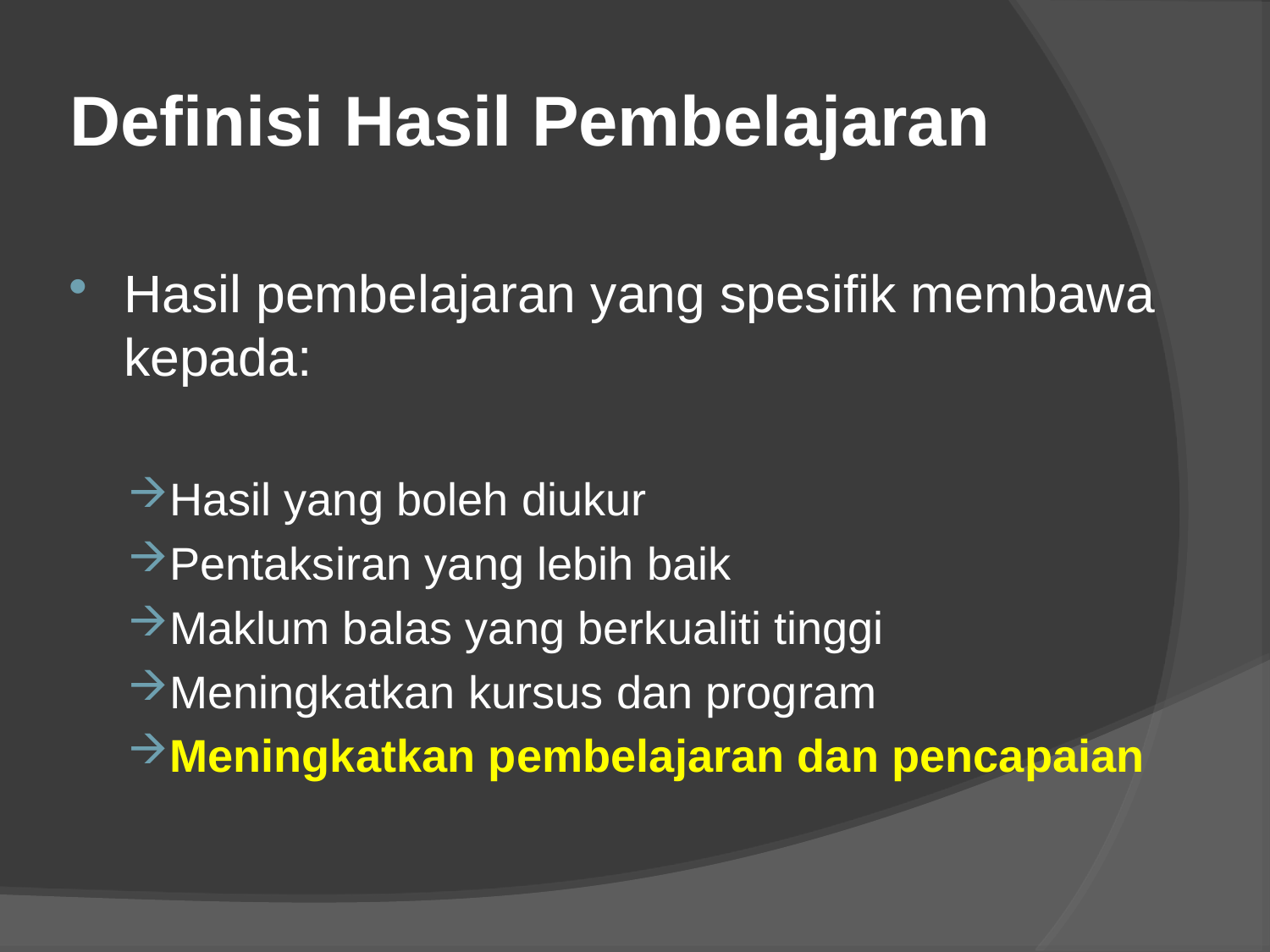

# Definisi Hasil Pembelajaran
Hasil pembelajaran yang spesifik membawa kepada:

Hasil yang boleh diukur
Pentaksiran yang lebih baik
Maklum balas yang berkualiti tinggi
Meningkatkan kursus dan program
Meningkatkan pembelajaran dan pencapaian